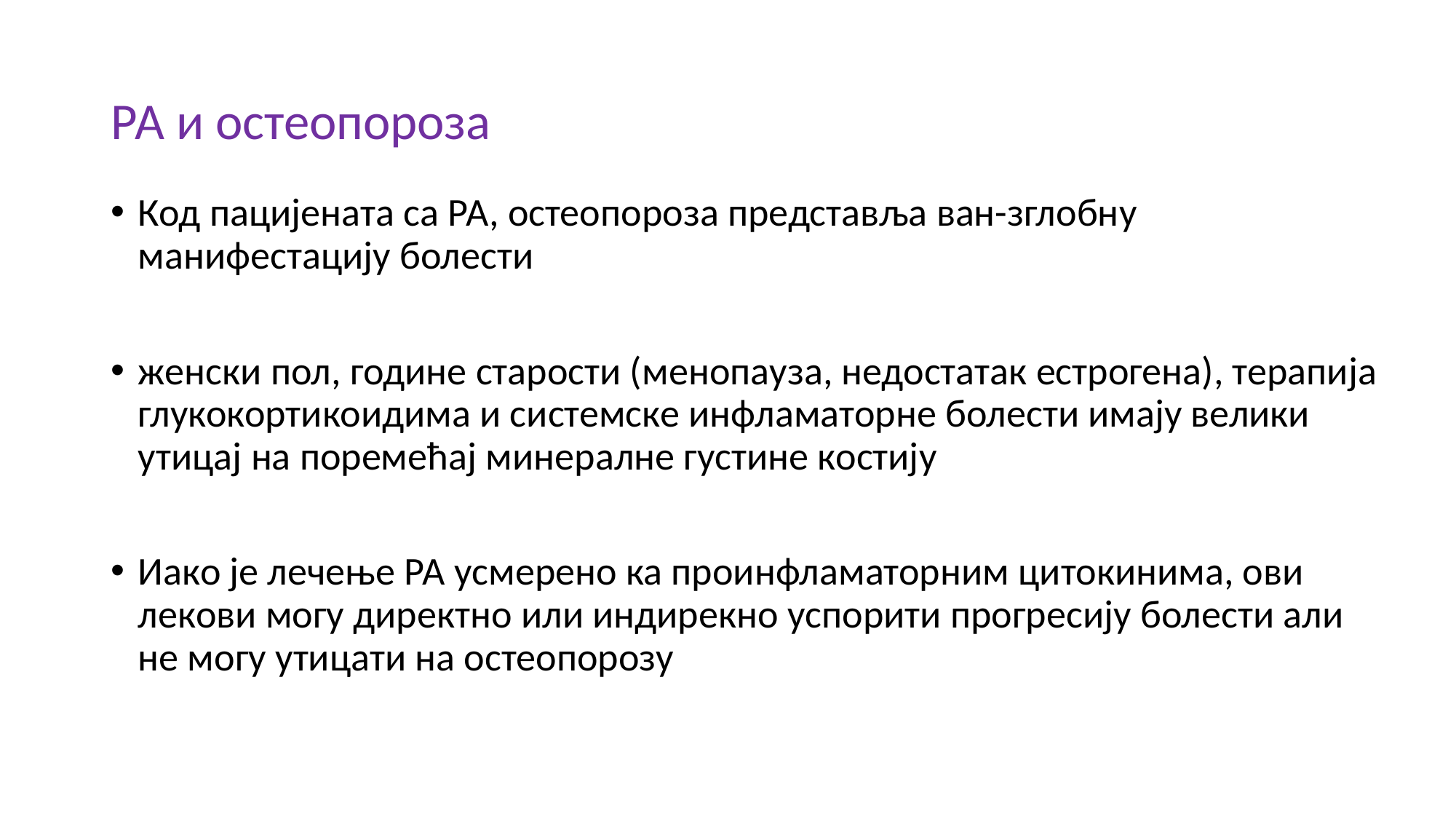

# РА и остеопороза
Код пацијената са РА, остеопороза представља ван-зглобну манифестацију болести

женски пол, године старости (менопауза, недостатак естрогена), терапија глукокортикоидима и системске инфламаторне болести имају велики утицај на поремећај минералне густине костију

Иако је лечење РА усмерено ка проинфламаторним цитокинима, ови лекови могу директно или индирекно успорити прогресију болести али не могу утицати на остеопорозу